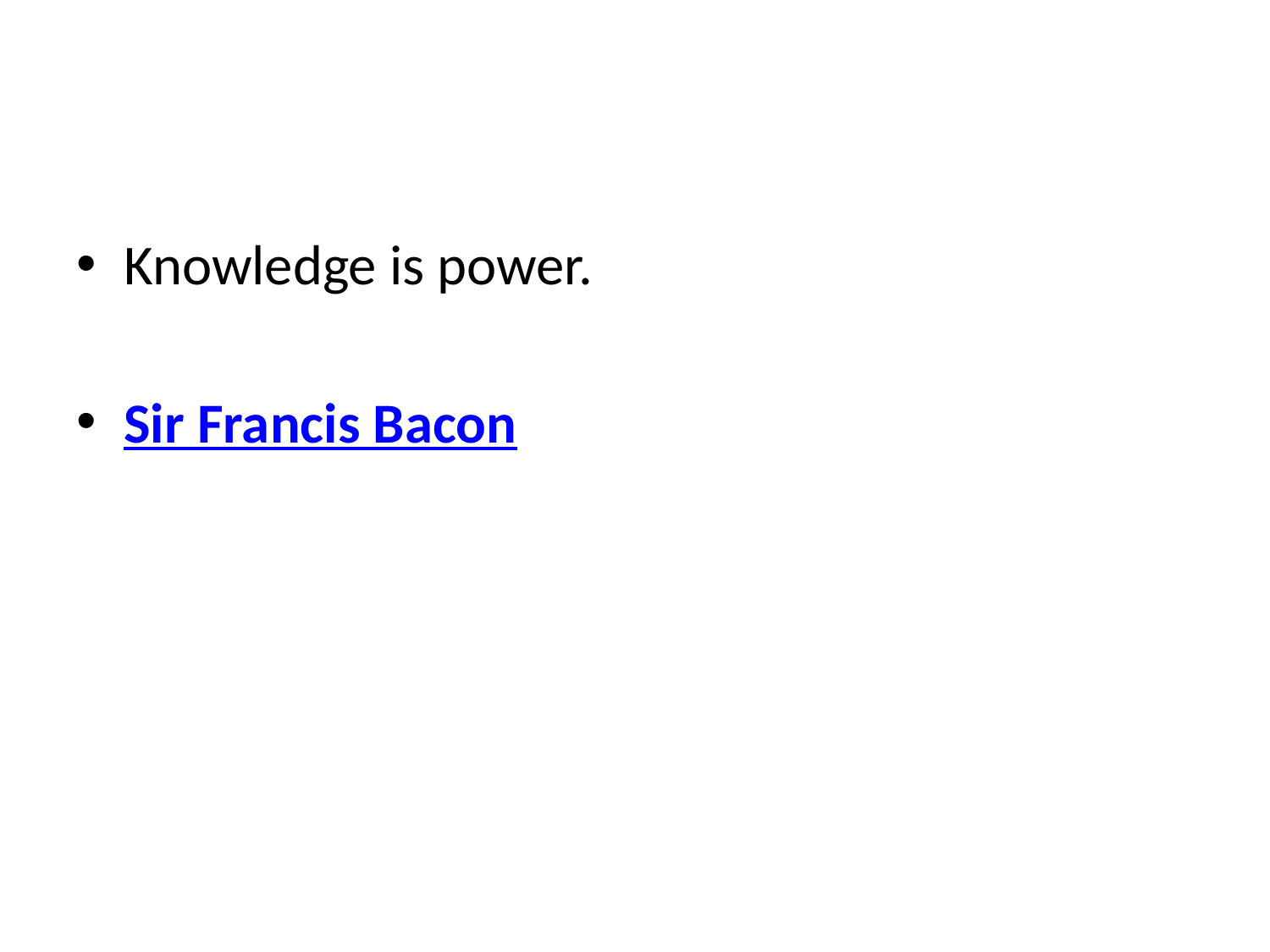

#
Knowledge is power.

Sir Francis Bacon